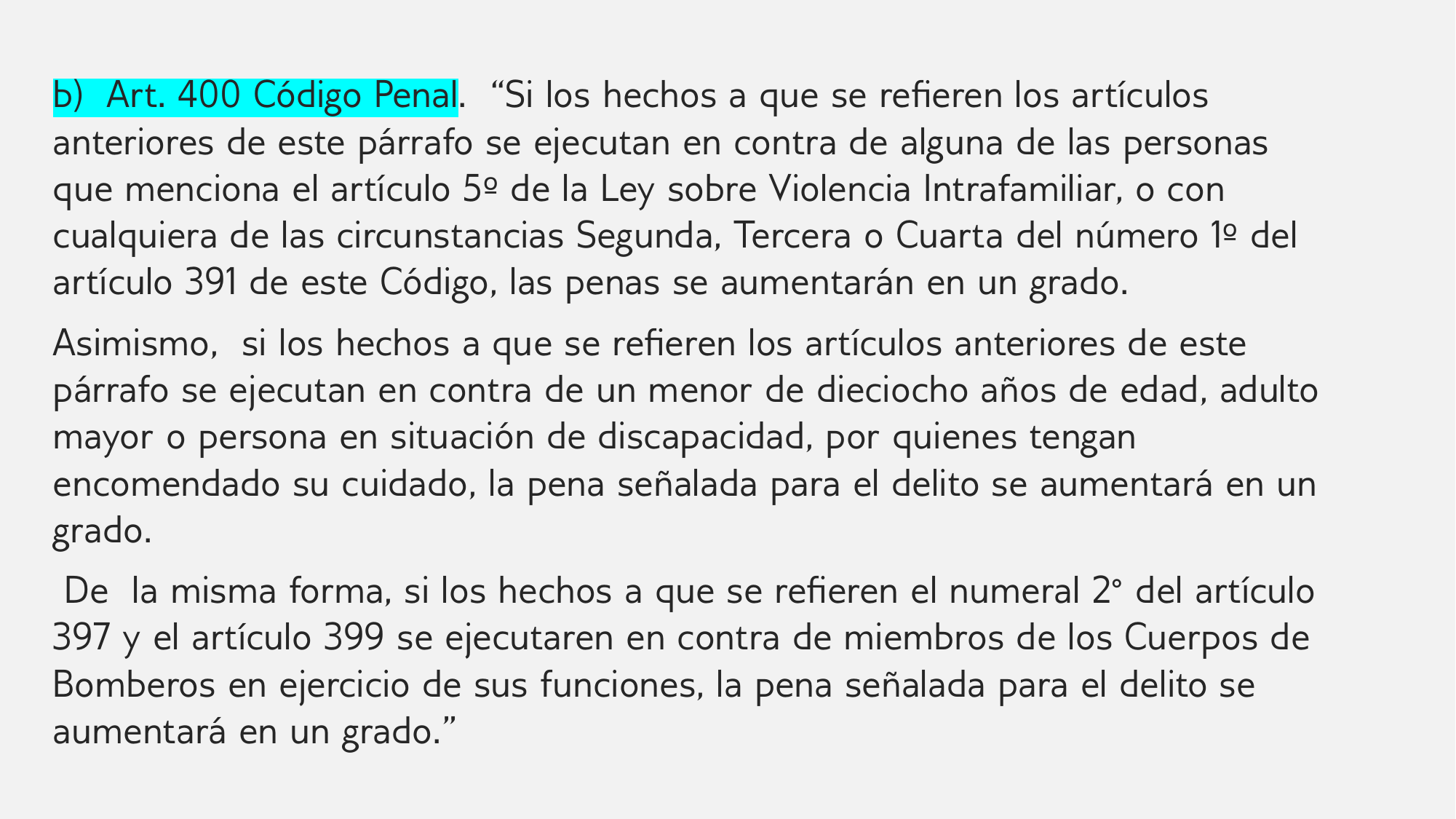

b)  Art. 400 Código Penal.  “Si los hechos a que se refieren los artículos anteriores de este párrafo se ejecutan en contra de alguna de las personas que menciona el artículo 5º de la Ley sobre Violencia Intrafamiliar, o con cualquiera de las circunstancias Segunda, Tercera o Cuarta del número 1º del artículo 391 de este Código, las penas se aumentarán en un grado.
Asimismo,  si los hechos a que se refieren los artículos anteriores de este párrafo se ejecutan en contra de un menor de dieciocho años de edad, adulto mayor o persona en situación de discapacidad, por quienes tengan encomendado su cuidado, la pena señalada para el delito se aumentará en un grado.
 De  la misma forma, si los hechos a que se refieren el numeral 2° del artículo 397 y el artículo 399 se ejecutaren en contra de miembros de los Cuerpos de Bomberos en ejercicio de sus funciones, la pena señalada para el delito se aumentará en un grado.”